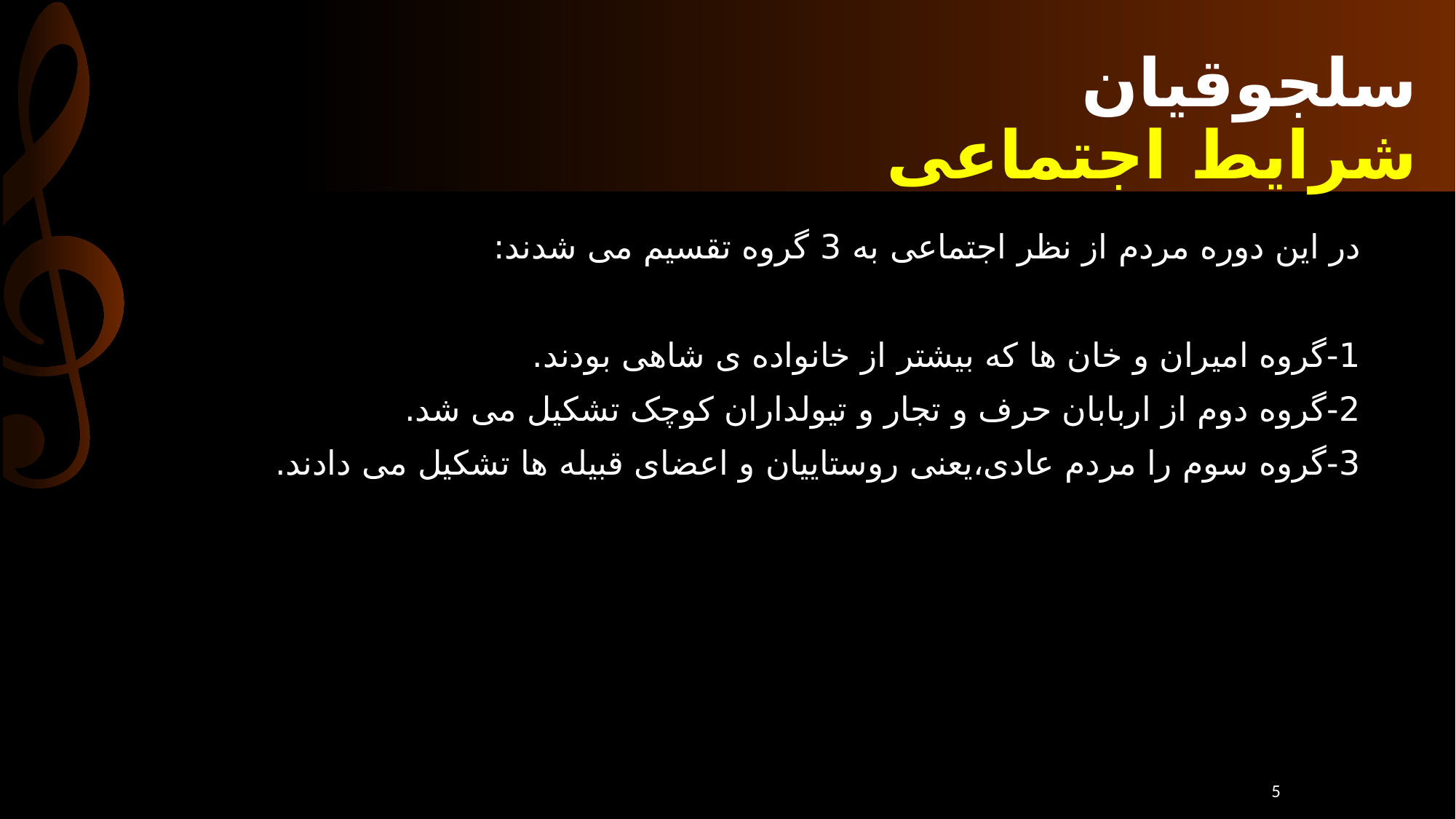

# سلجوقیان شرایط اجتماعی
در این دوره مردم از نظر اجتماعی به 3 گروه تقسیم می شدند:

1-گروه امیران و خان ها که بیشتر از خانواده ی شاهی بودند.
2-گروه دوم از اربابان حرف و تجار و تیولداران کوچک تشکیل می شد.
3-گروه سوم را مردم عادی،یعنی روستاییان و اعضای قبیله ها تشکیل می دادند.

5